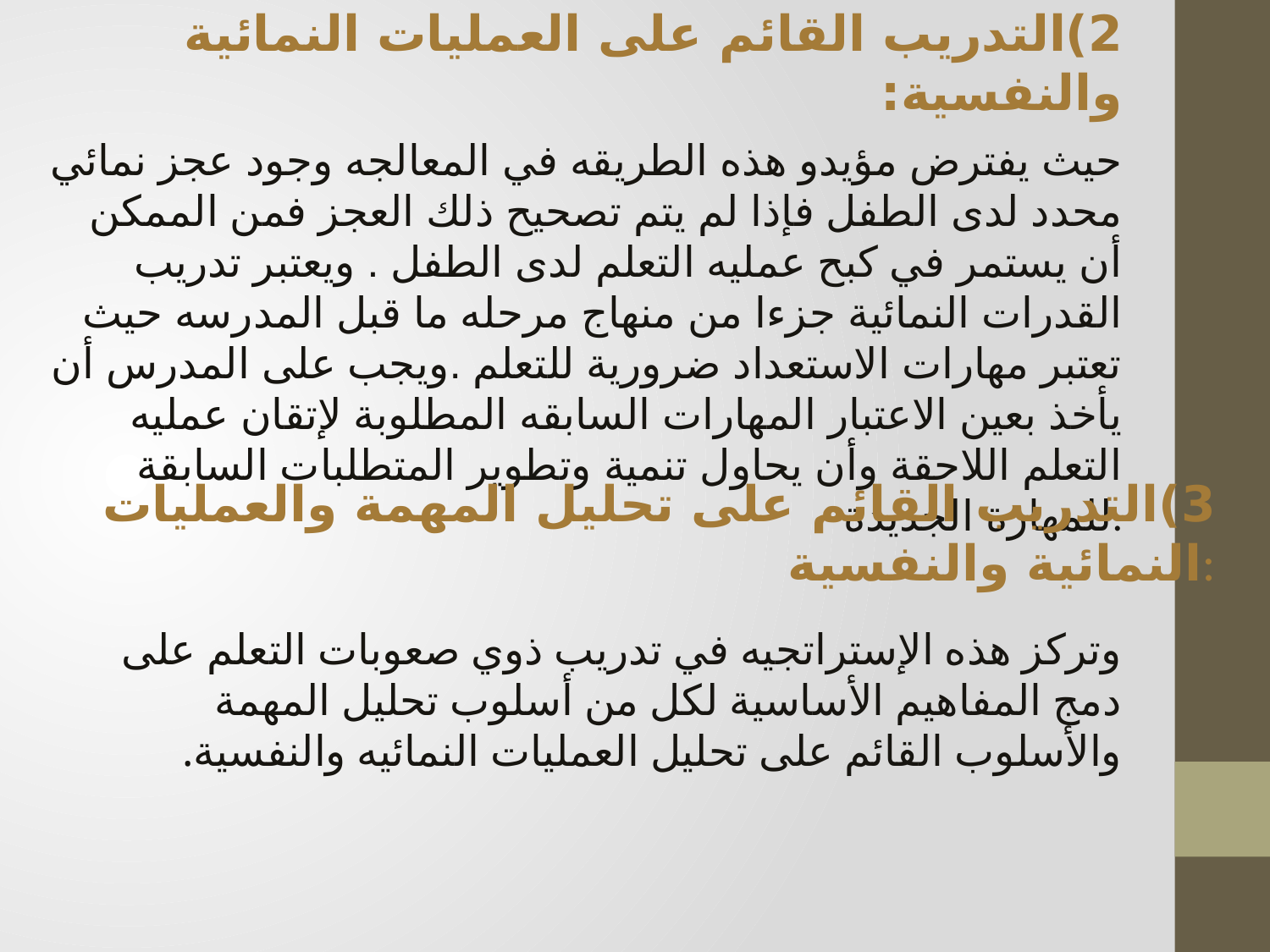

2)التدريب القائم على العمليات النمائية والنفسية:

حيث يفترض مؤيدو هذه الطريقه في المعالجه وجود عجز نمائي محدد لدى الطفل فإذا لم يتم تصحيح ذلك العجز فمن الممكن أن يستمر في كبح عمليه التعلم لدى الطفل . ويعتبر تدريب القدرات النمائية جزءا من منهاج مرحله ما قبل المدرسه حيث تعتبر مهارات الاستعداد ضرورية للتعلم .ويجب على المدرس أن يأخذ بعين الاعتبار المهارات السابقه المطلوبة لإتقان عمليه التعلم اللاحقة وأن يحاول تنمية وتطوير المتطلبات السابقة للمهارة الجديدة.
3)التدريب القائم على تحليل المهمة والعمليات
 النمائية والنفسية:
وتركز هذه الإستراتجيه في تدريب ذوي صعوبات التعلم على دمج المفاهيم الأساسية لكل من أسلوب تحليل المهمة والأسلوب القائم على تحليل العمليات النمائيه والنفسية.